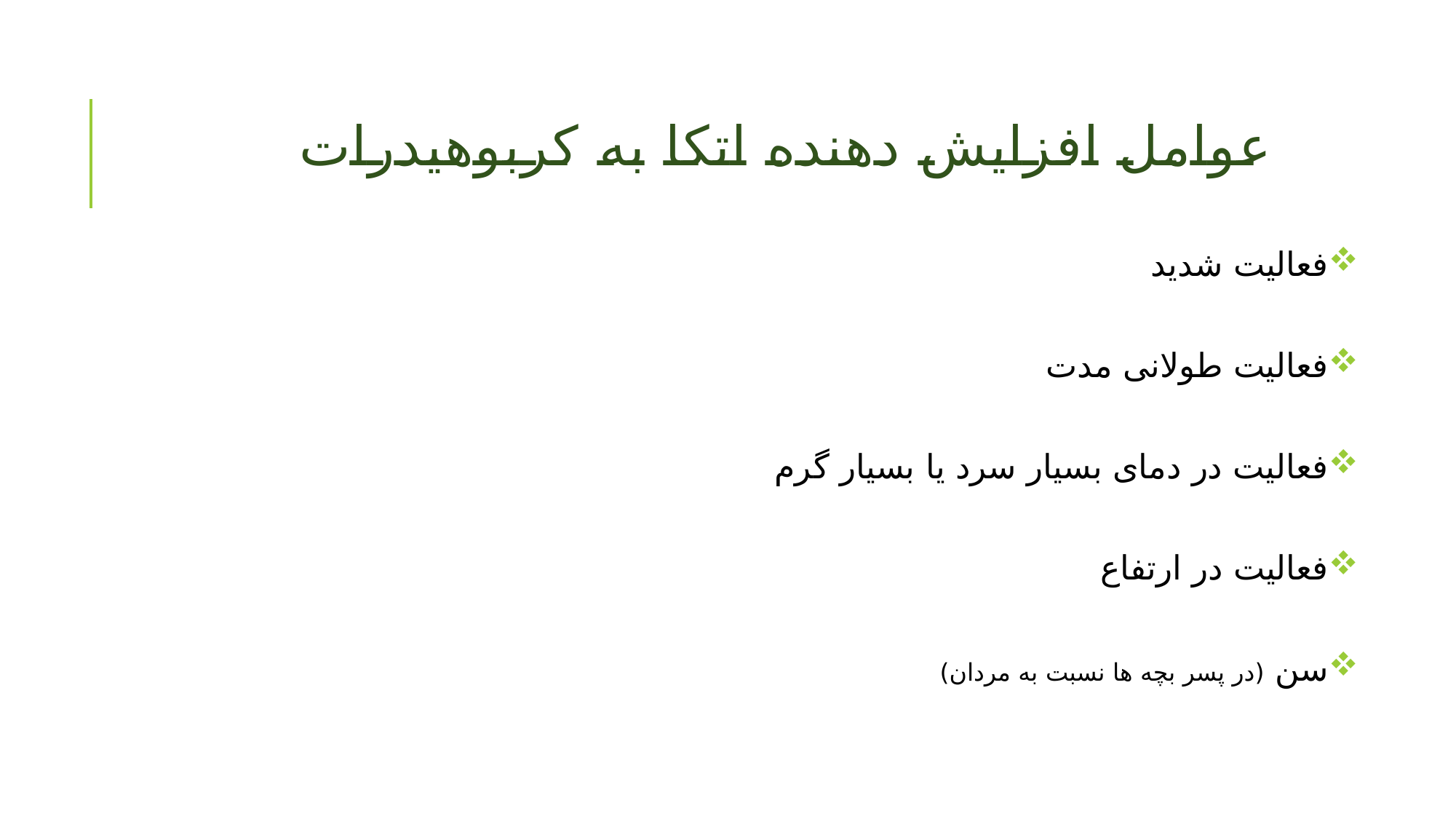

# عوامل افزایش دهنده اتکا به کربوهیدرات
فعالیت شدید
فعالیت طولانی مدت
فعالیت در دمای بسیار سرد یا بسیار گرم
فعالیت در ارتفاع
سن (در پسر بچه ها نسبت به مردان)